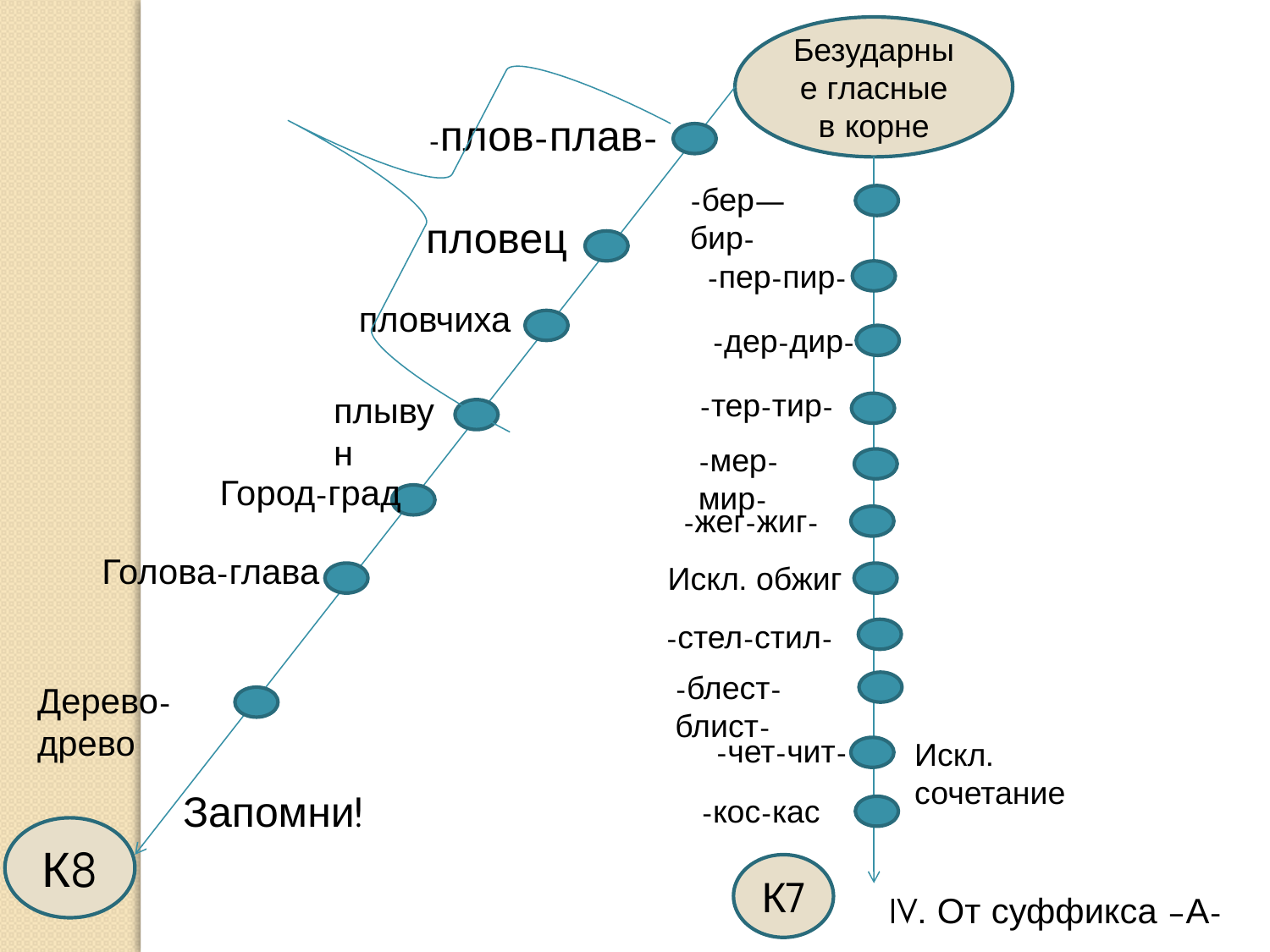

Безударные гласные в корне

-плов-плав-

-бер—бир-

пловец

-пер-пир-

пловчиха

-дер-дир-

-тер-тир-
плывун

-мер-мир-

Город-град

-жег-жиг-

Голова-глава
Искл. обжиг

-стел-стил-

-блест-блист-
Дерево-древо

-чет-чит-
Искл. сочетание

Запомни!
-кос-кас

К8
К7
IV. От суффикса –А-